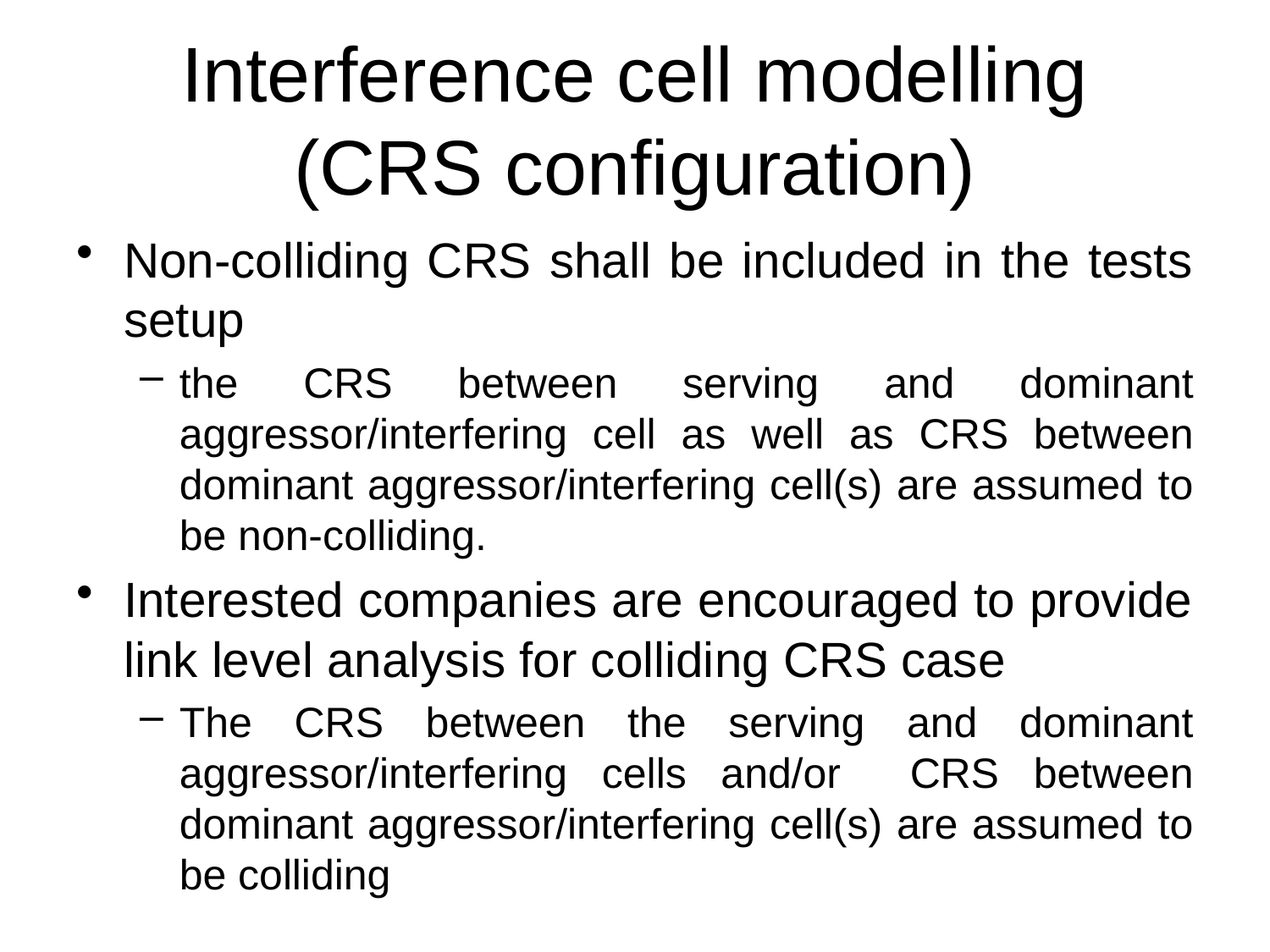

# Interference cell modelling (CRS configuration)
Non-colliding CRS shall be included in the tests setup
the CRS between serving and dominant aggressor/interfering cell as well as CRS between dominant aggressor/interfering cell(s) are assumed to be non-colliding.
Interested companies are encouraged to provide link level analysis for colliding CRS case
The CRS between the serving and dominant aggressor/interfering cells and/or  CRS between dominant aggressor/interfering cell(s) are assumed to be colliding